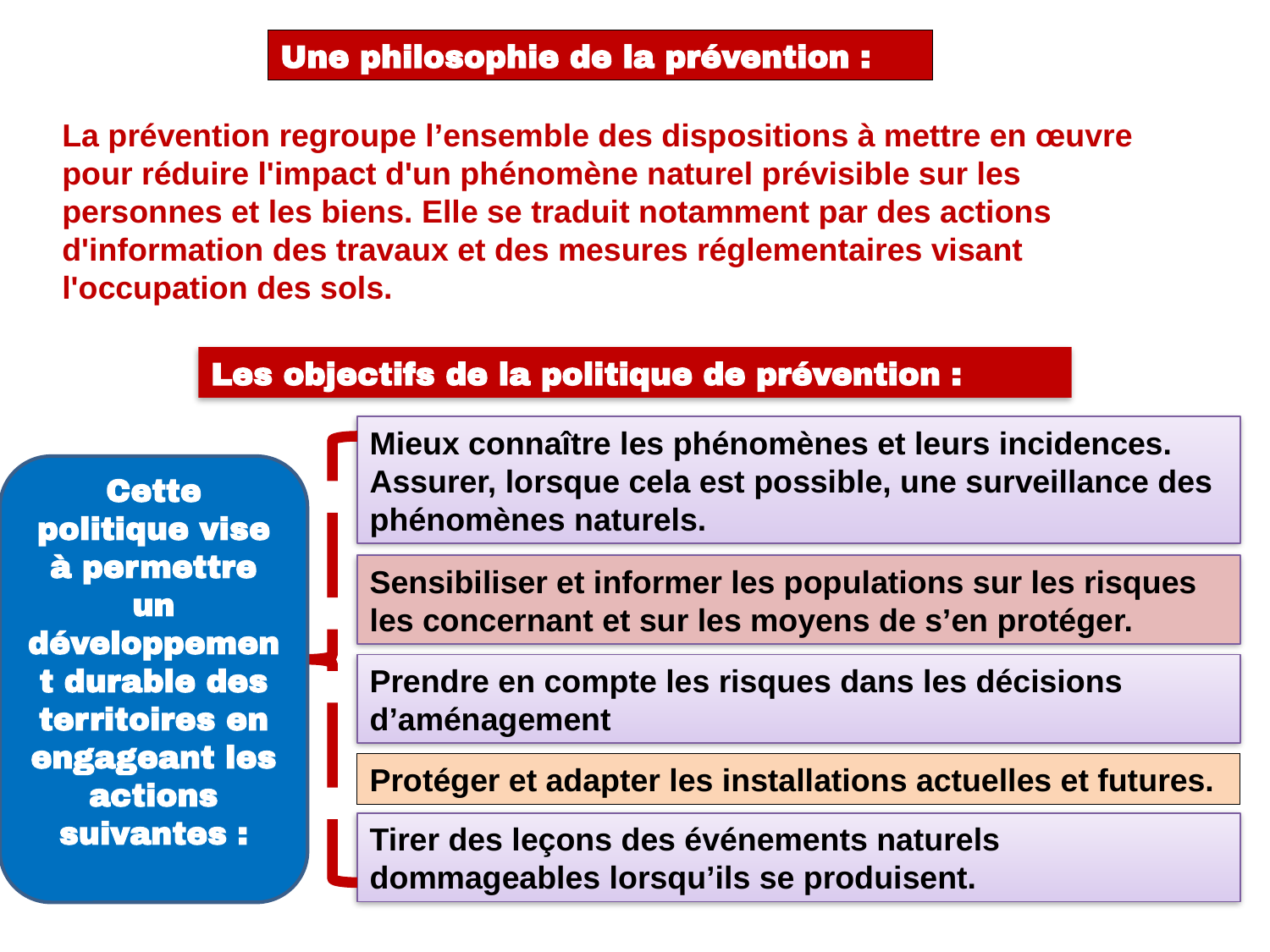

Une philosophie de la prévention :
La prévention regroupe l’ensemble des dispositions à mettre en œuvre pour réduire l'impact d'un phénomène naturel prévisible sur les personnes et les biens. Elle se traduit notamment par des actions d'information des travaux et des mesures réglementaires visant l'occupation des sols.
Les objectifs de la politique de prévention :
Mieux connaître les phénomènes et leurs incidences.
Assurer, lorsque cela est possible, une surveillance des phénomènes naturels.

Cette politique vise à permettre un développement durable des territoires en engageant les actions suivantes :

Sensibiliser et informer les populations sur les risques les concernant et sur les moyens de s’en protéger.
Prendre en compte les risques dans les décisions d’aménagement
Protéger et adapter les installations actuelles et futures.
Tirer des leçons des événements naturels dommageables lorsqu’ils se produisent.